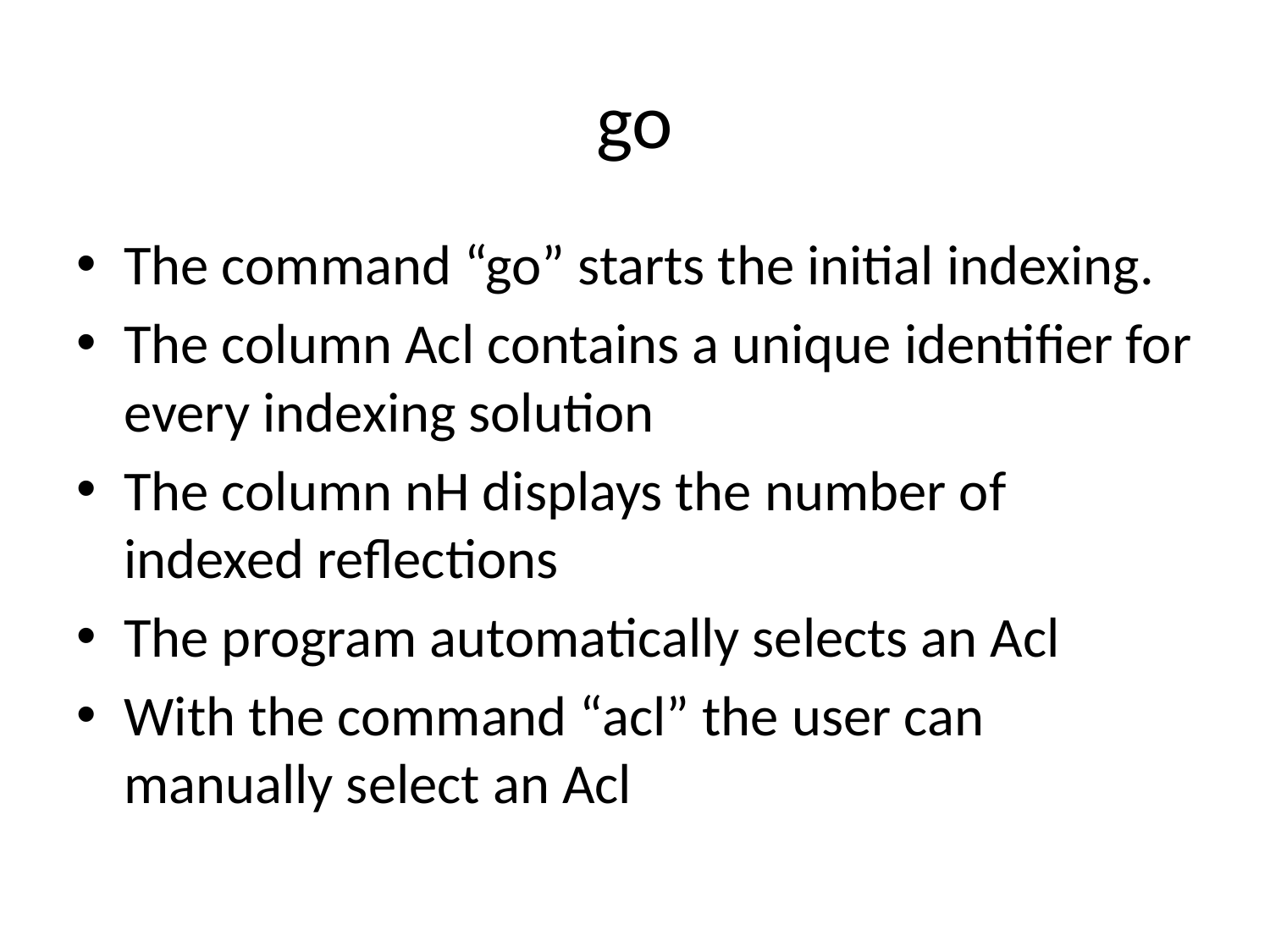

# go
The command “go” starts the initial indexing.
The column Acl contains a unique identifier for every indexing solution
The column nH displays the number of indexed reflections
The program automatically selects an Acl
With the command “acl” the user can manually select an Acl